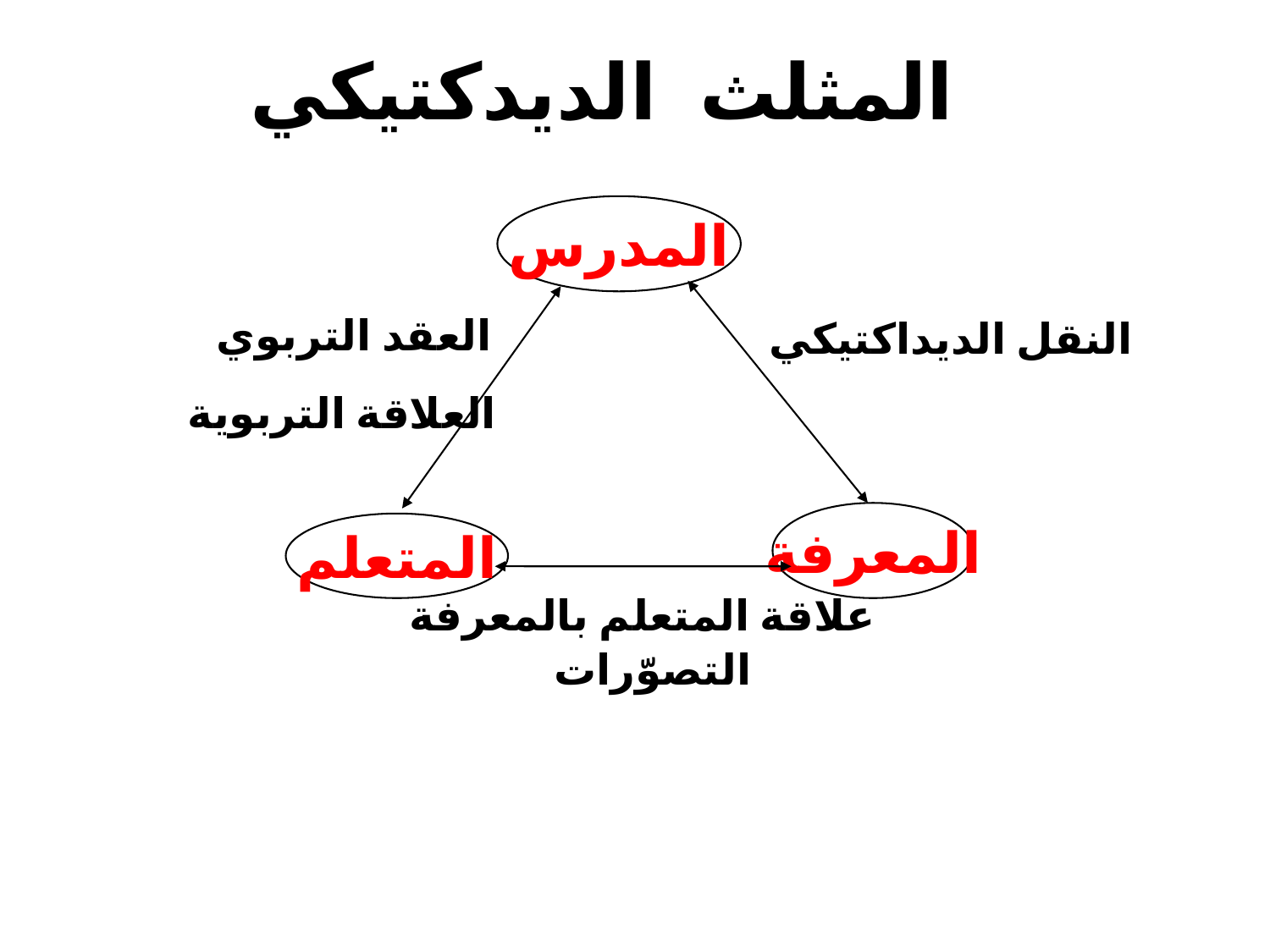

المثلث  الديدكتيكي
المدرس

النقل الديداكتيكي
العقد التربوي
العلاقة التربوية
المعرفة
المتعلم

علاقة المتعلم بالمعرفة
التصوّرات